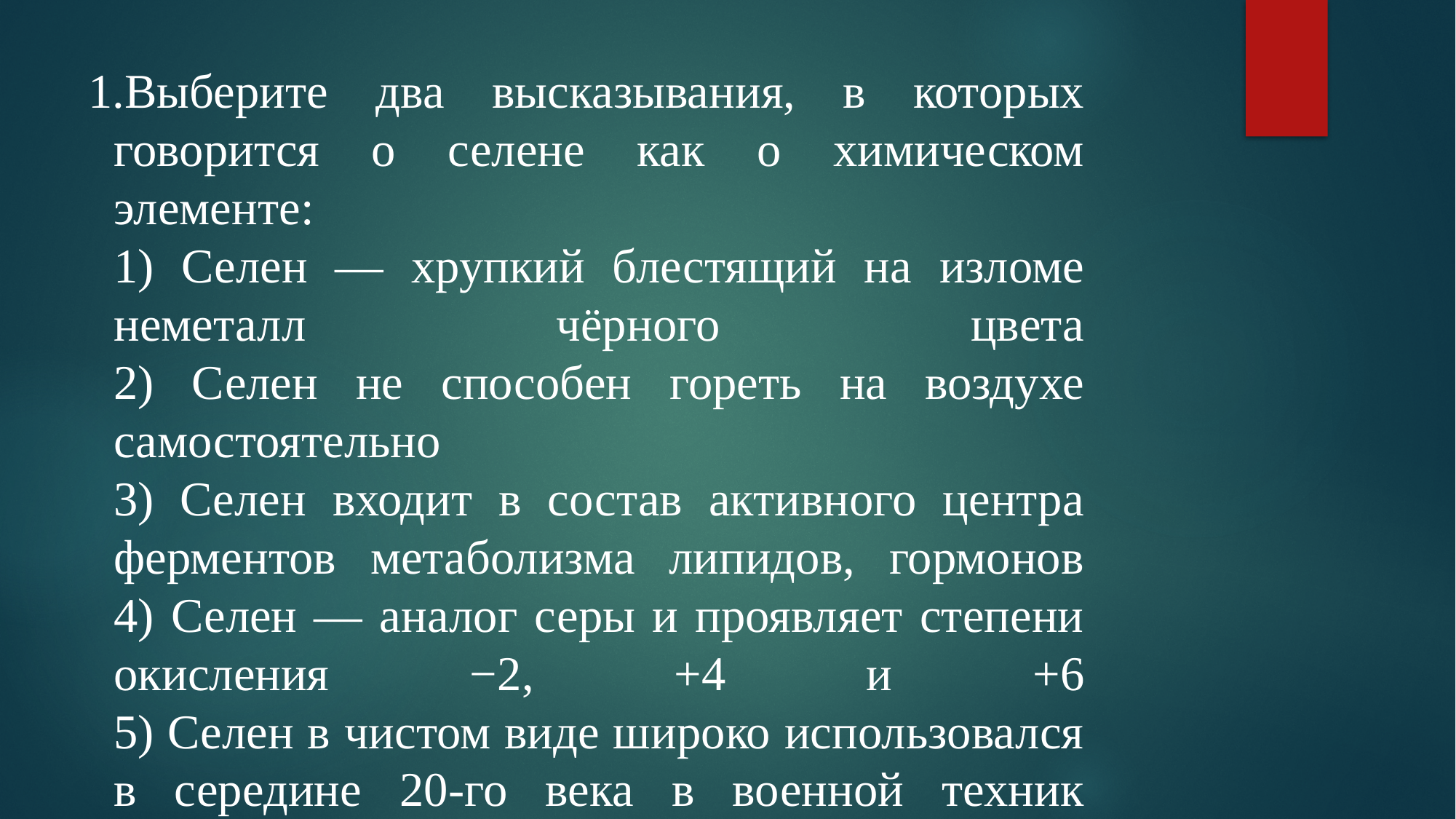

# Выберите два высказывания, в которых говорится о селене как о химическом элементе: 1) Селен — хрупкий блестящий на изломе неметалл чёрного цвета 2) Селен не способен гореть на воздухе самостоятельно 3) Селен входит в состав активного центра ферментов метаболизма липидов, гормонов 4) Селен — аналог серы и проявляет степени окисления −2, +4 и +6 5) Селен в чистом виде широко использовался в середине 20-го века в военной техник